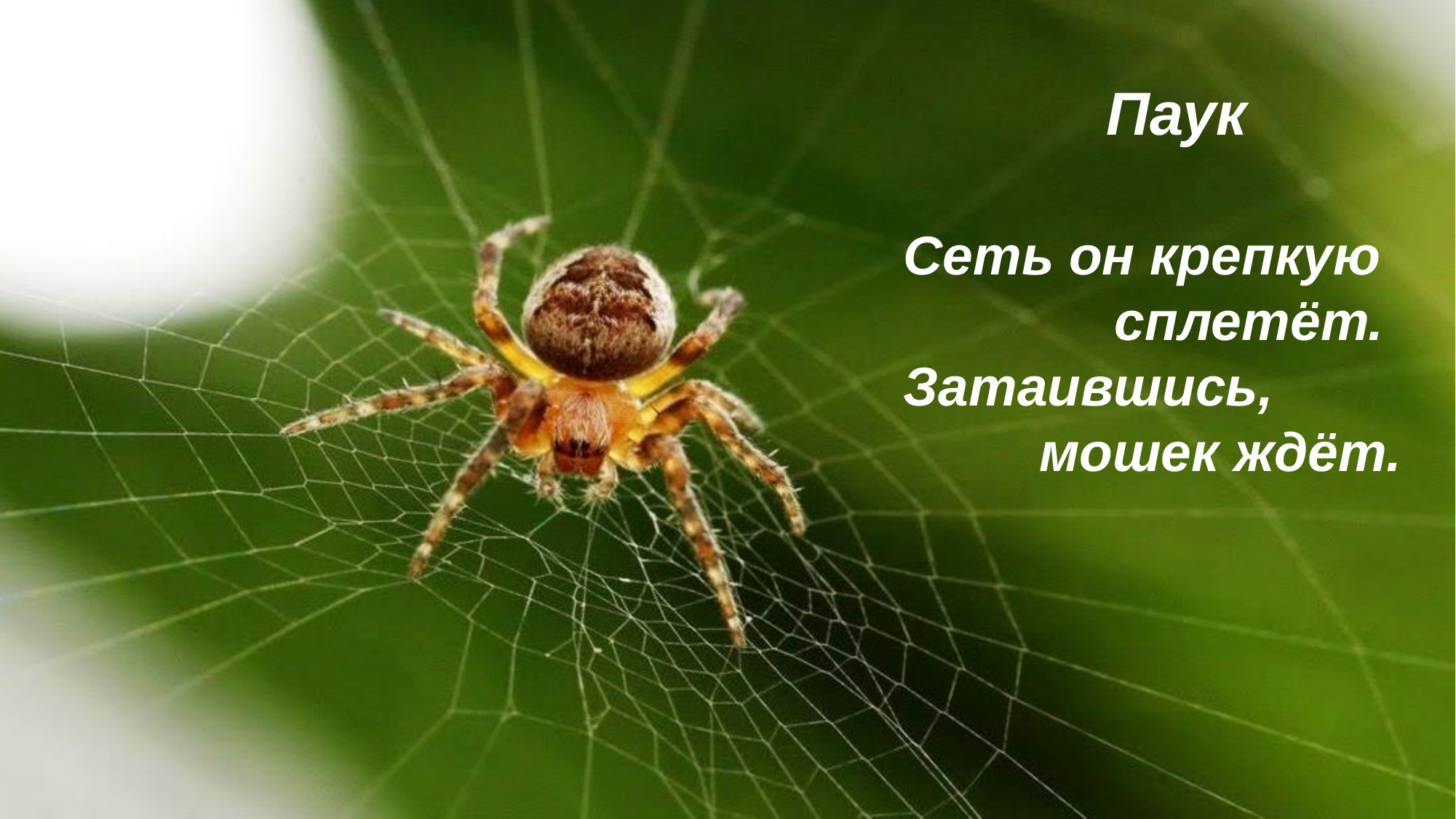

Паук

Сеть он крепкую
              сплетёт.
Затаившись,
         мошек ждёт.